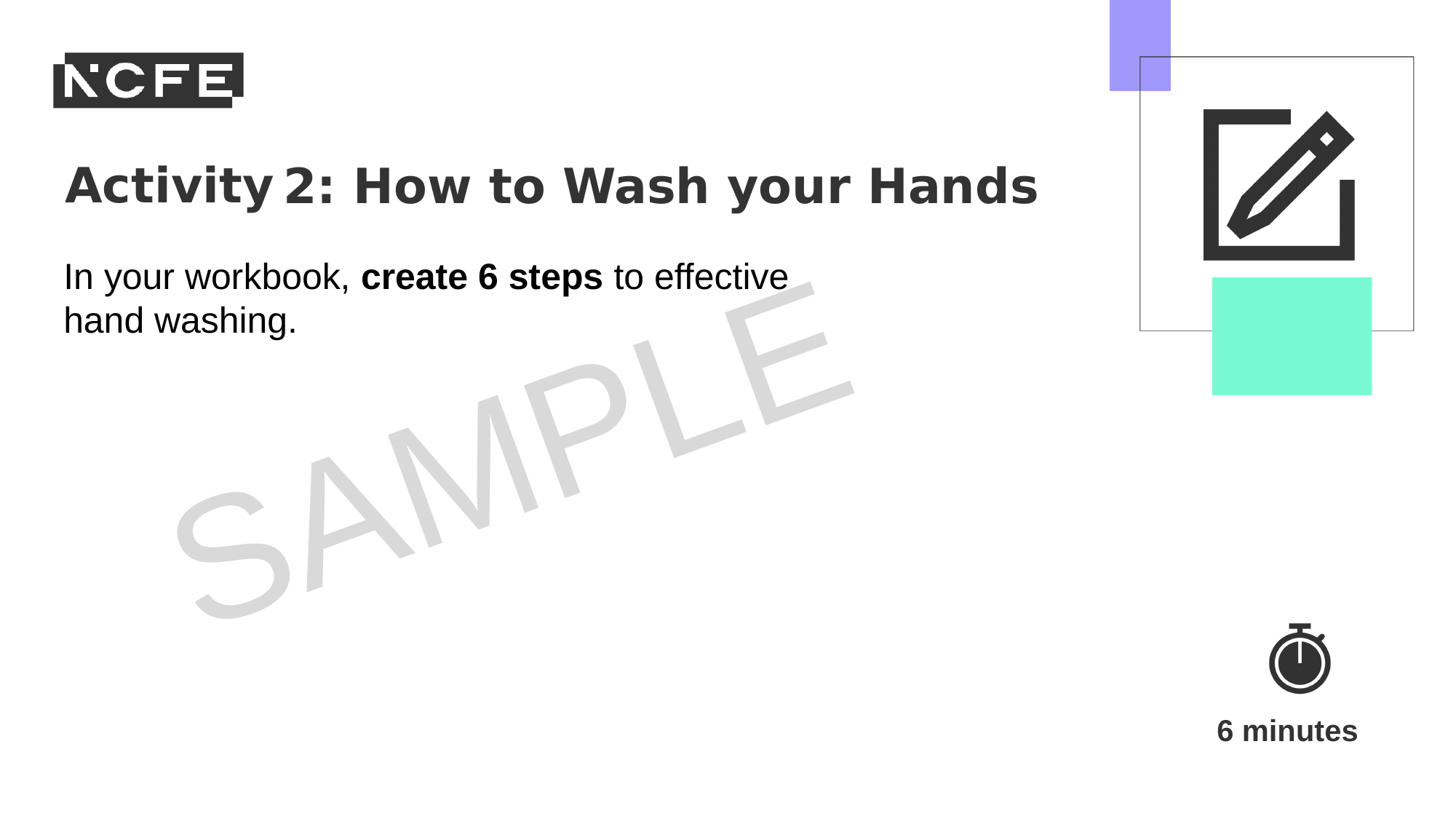

2: How to Wash your Hands
In your workbook, create 6 steps to effective hand washing.
6 minutes